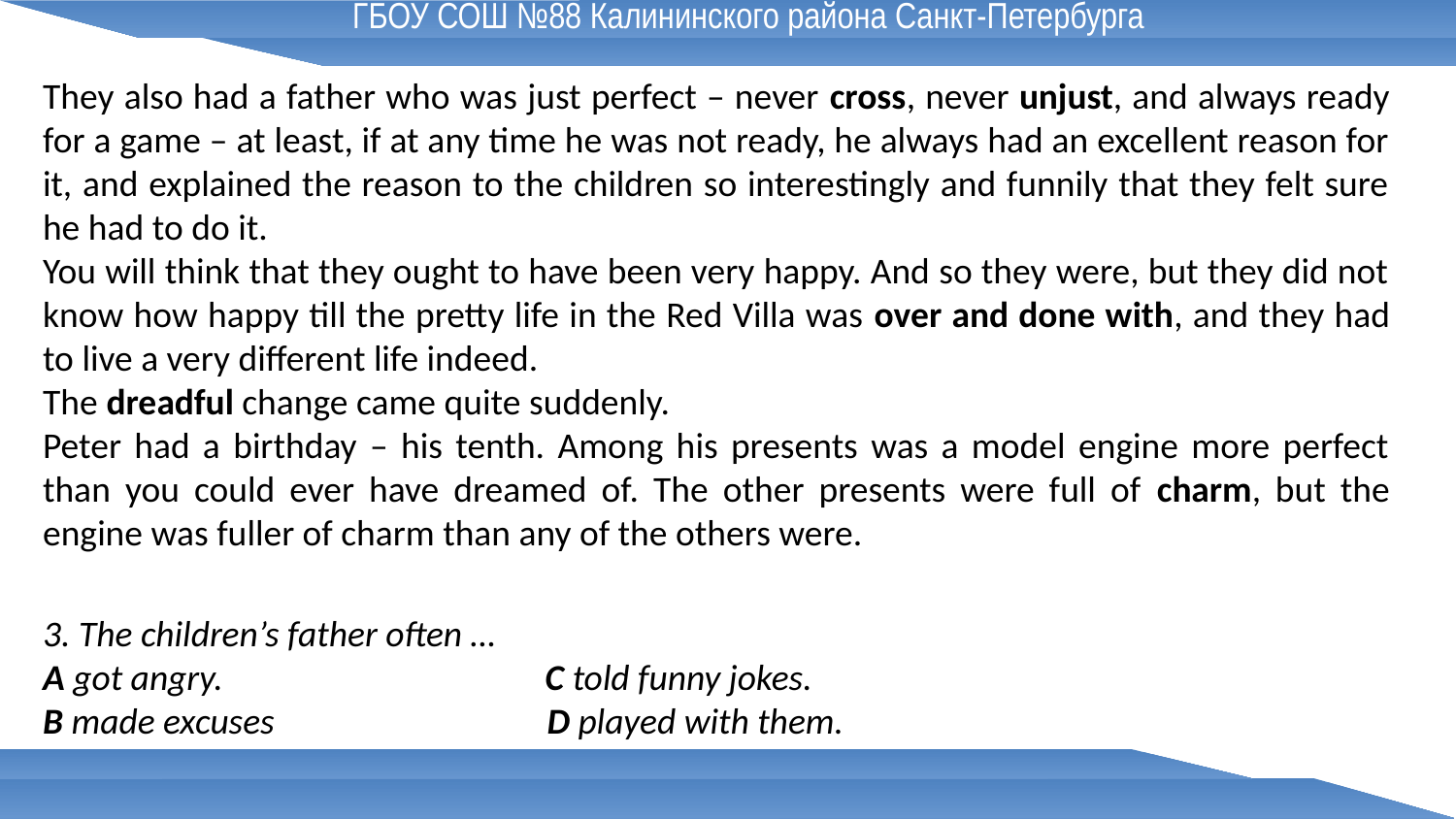

ГБОУ СОШ №88 Калининского района Санкт-Петербурга

They also had a father who was just perfect – never cross, never unjust, and always ready for a game – at least, if at any time he was not ready, he always had an excellent reason for it, and explained the reason to the children so interestingly and funnily that they felt sure he had to do it.
You will think that they ought to have been very happy. And so they were, but they did not know how happy till the pretty life in the Red Villa was over and done with, and they had to live a very different life indeed.
The dreadful change came quite suddenly.
Peter had a birthday – his tenth. Among his presents was a model engine more perfect than you could ever have dreamed of. The other presents were full of charm, but the engine was fuller of charm than any of the others were.
3. The children’s father often …
A got angry.                                       C told funny jokes.
B made excuses                                 D played with them.